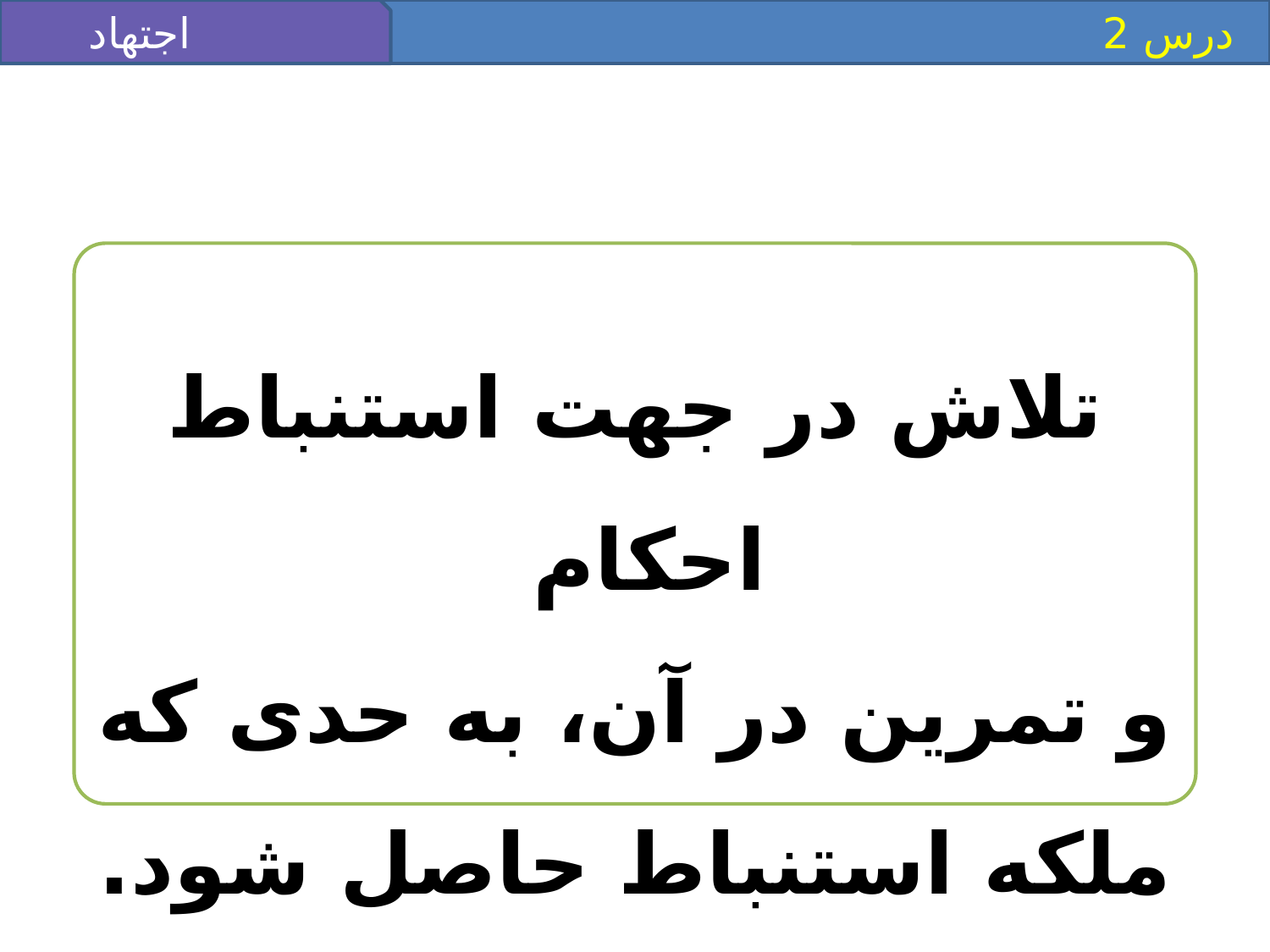

اجتهاد
 درس 2

تلاش در جهت استنباط احكام
و تمرين در آن، به حدى كه
ملكه استنباط حاصل شود.